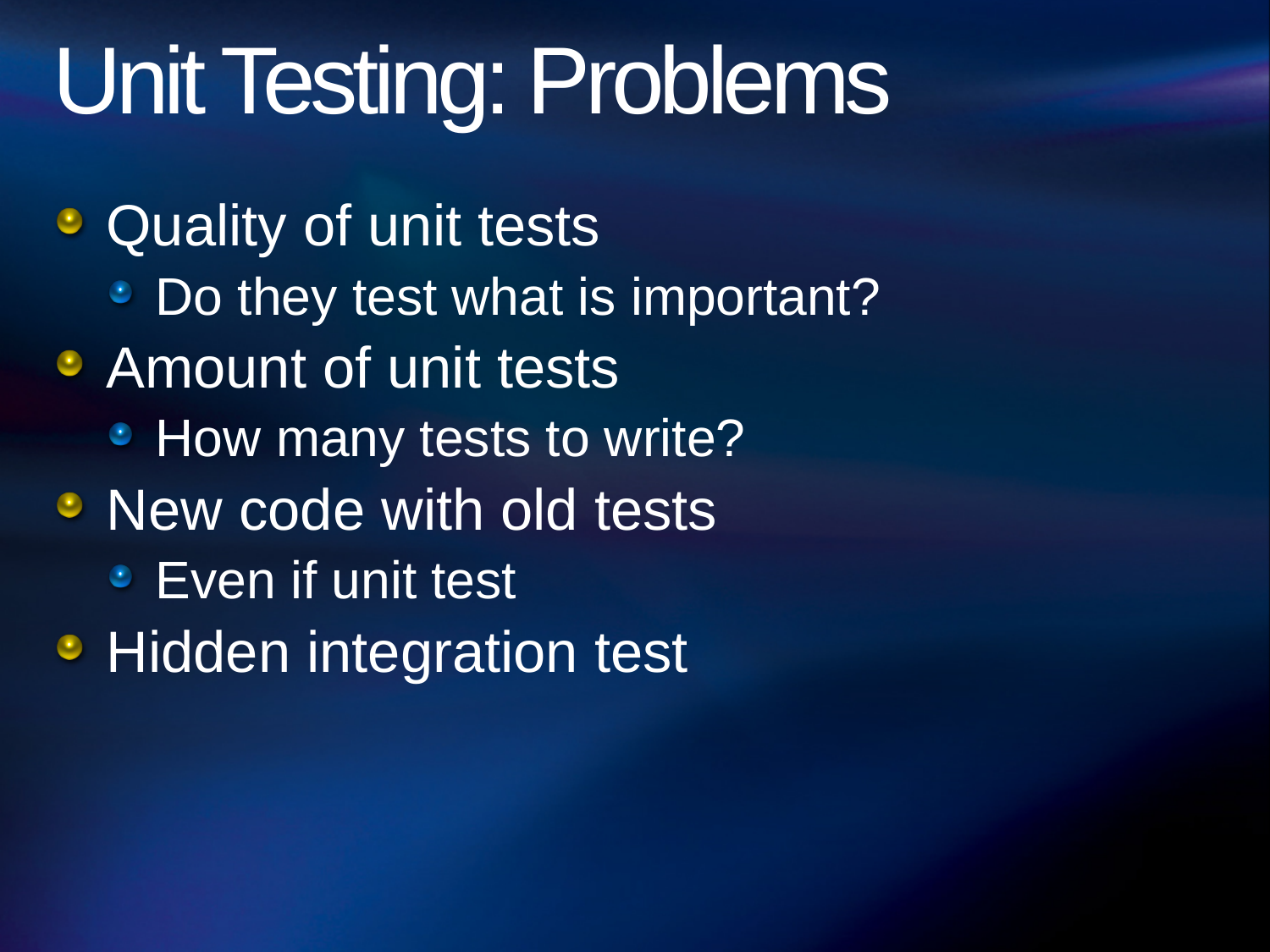

# Unit Testing: Problems
Quality of unit tests
Do they test what is important?
Amount of unit tests
How many tests to write?
New code with old tests
Even if unit test
Hidden integration test